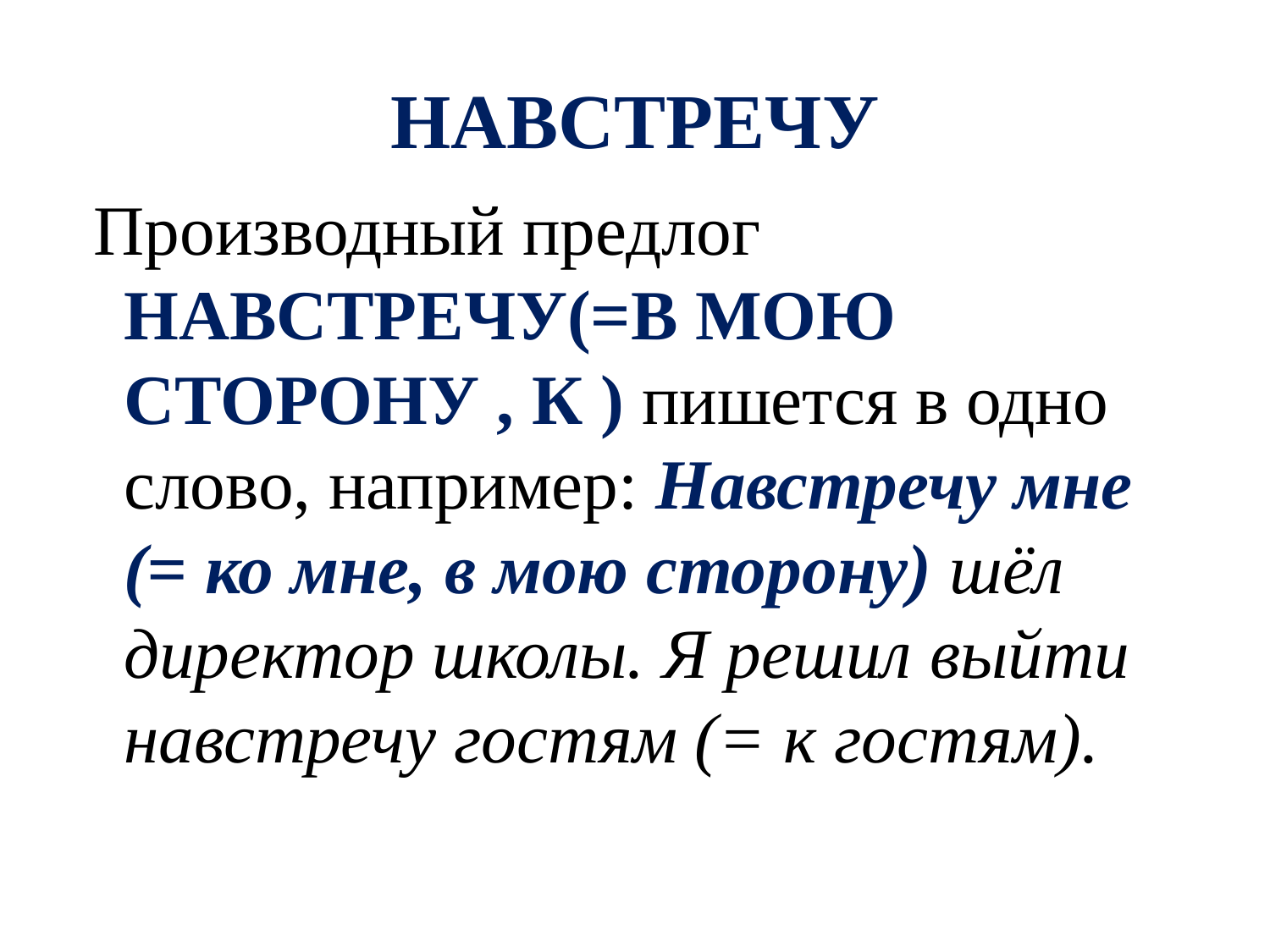

# НАВСТРЕЧУ
 Производный предлог НАВСТРЕЧУ(=В МОЮ СТОРОНУ , К ) пишется в одно слово, например: Навстречу мне (= ко мне, в мою сторону) шёл директор школы. Я решил выйти навстречу гостям (= к гостям).